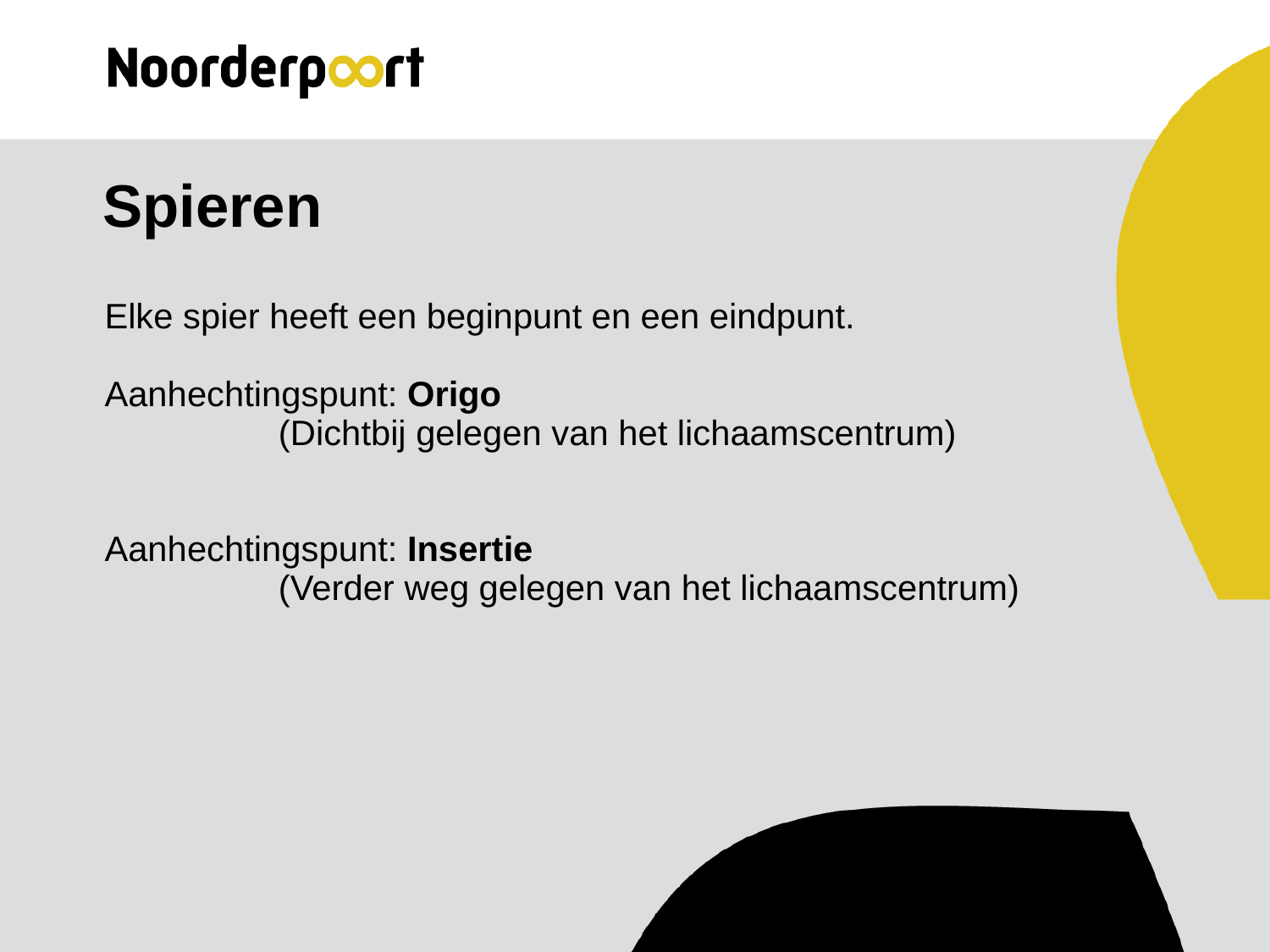

# Spieren
Elke spier heeft een beginpunt en een eindpunt.

Aanhechtingspunt: Origo
		(Dichtbij gelegen van het lichaamscentrum)

Aanhechtingspunt: Insertie
		(Verder weg gelegen van het lichaamscentrum)